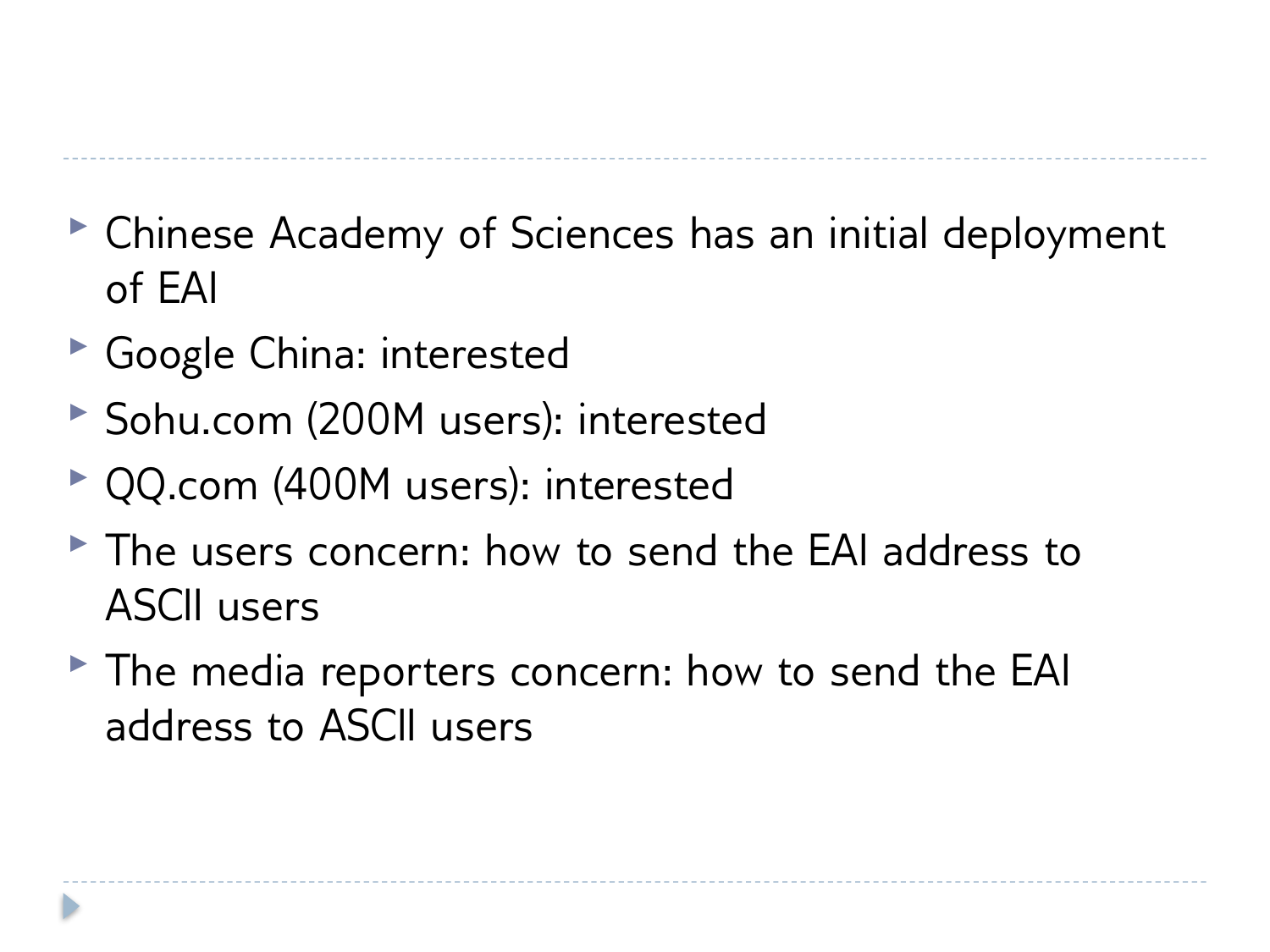

#
Chinese Academy of Sciences has an initial deployment of EAI
Google China: interested
Sohu.com (200M users): interested
QQ.com (400M users): interested
The users concern: how to send the EAI address to ASCII users
The media reporters concern: how to send the EAI address to ASCII users